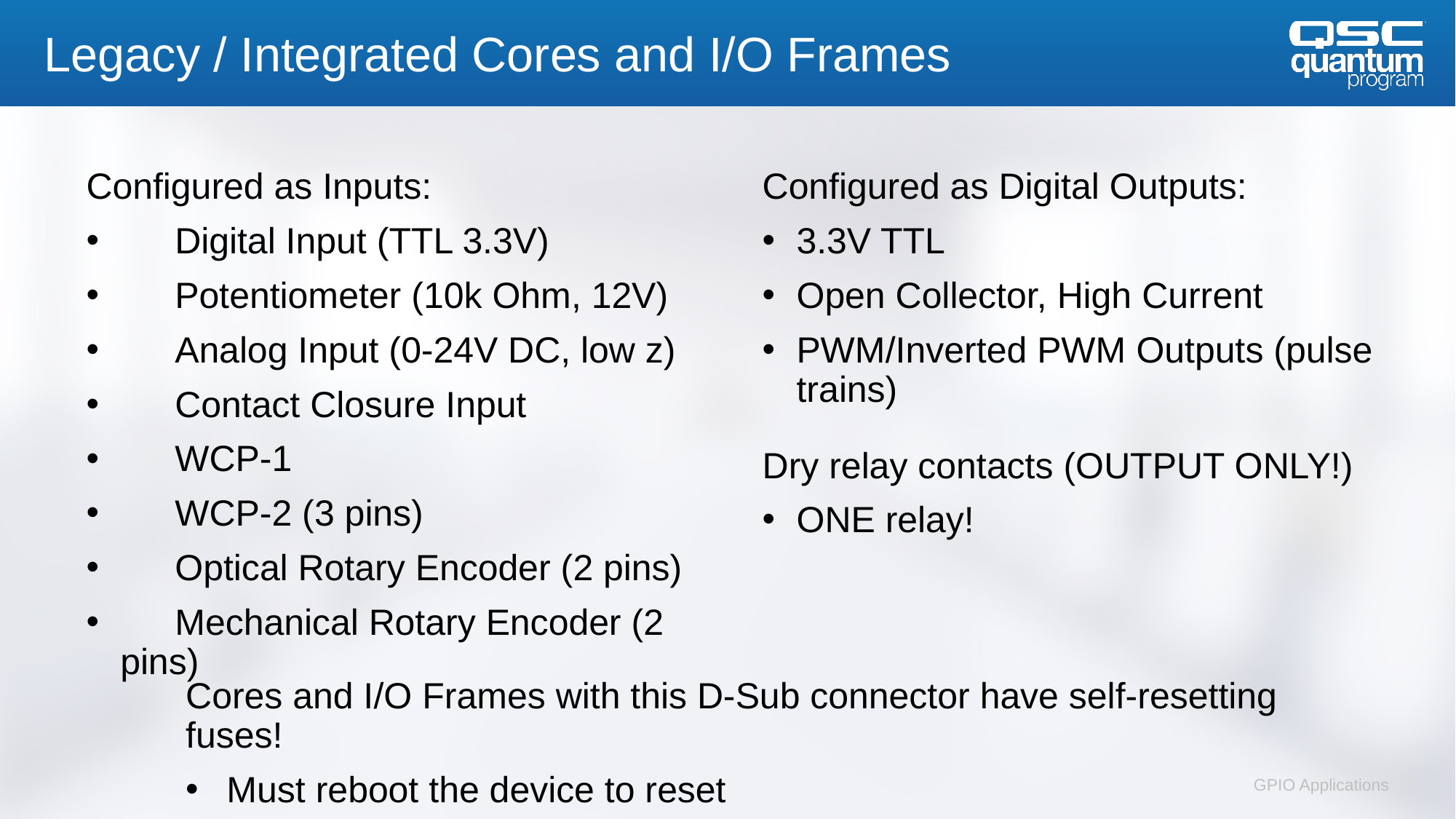

Legacy / Integrated Cores and I/O Frames
Configured as Inputs:
	Digital Input (TTL 3.3V)
	Potentiometer (10k Ohm, 12V)
	Analog Input (0-24V DC, low z)
	Contact Closure Input
	WCP-1
	WCP-2 (3 pins)
	Optical Rotary Encoder (2 pins)
	Mechanical Rotary Encoder (2 pins)
Configured as Digital Outputs:
3.3V TTL
Open Collector, High Current
PWM/Inverted PWM Outputs (pulse trains)
Dry relay contacts (OUTPUT ONLY!)
ONE relay!
Cores and I/O Frames with this D-Sub connector have self-resetting fuses!
Must reboot the device to reset